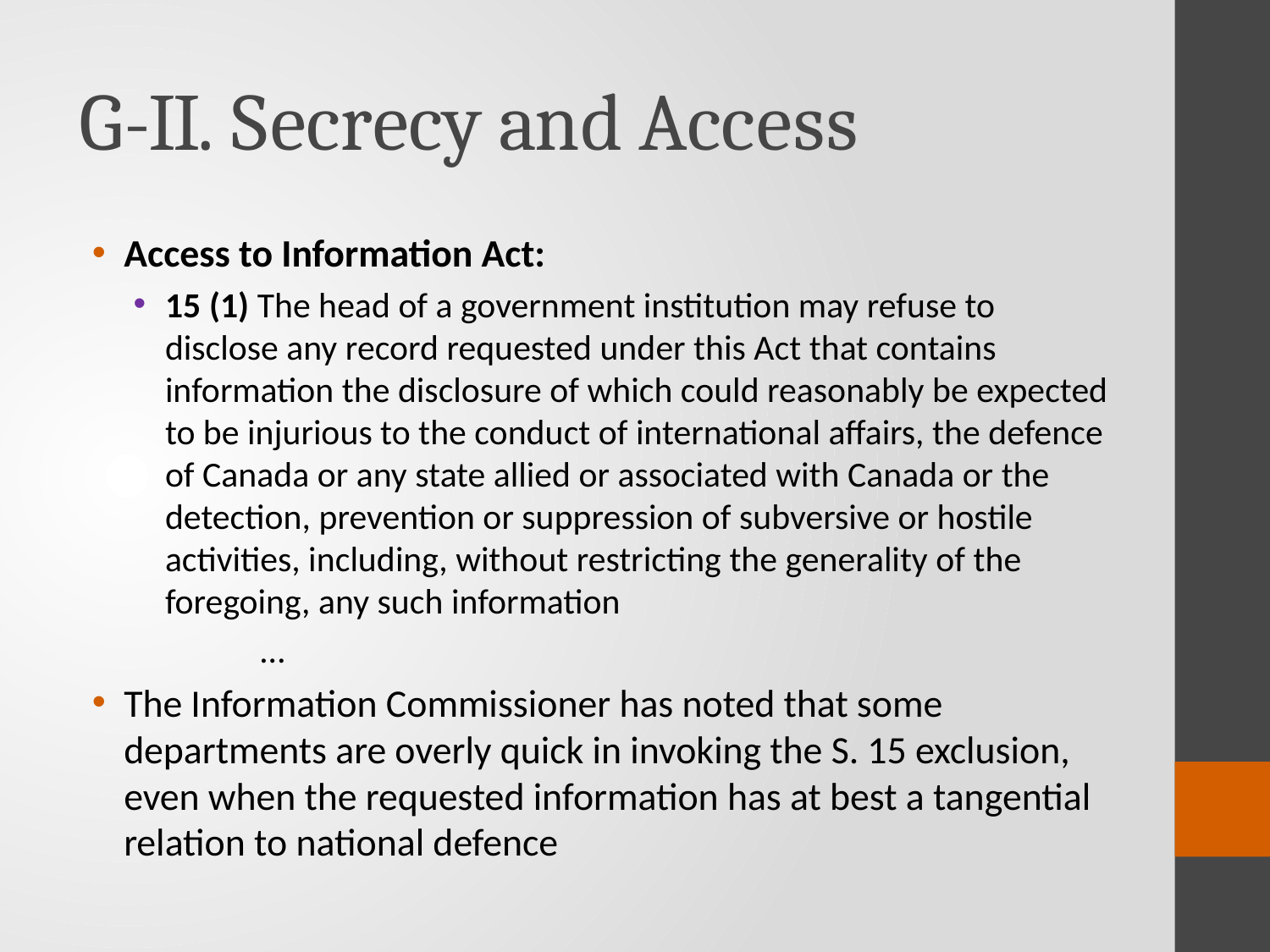

# G-II. Secrecy and Access
Access to Information Act:
15 (1) The head of a government institution may refuse to disclose any record requested under this Act that contains information the disclosure of which could reasonably be expected to be injurious to the conduct of international affairs, the defence of Canada or any state allied or associated with Canada or the detection, prevention or suppression of subversive or hostile activities, including, without restricting the generality of the foregoing, any such information
	…
The Information Commissioner has noted that some departments are overly quick in invoking the S. 15 exclusion, even when the requested information has at best a tangential relation to national defence